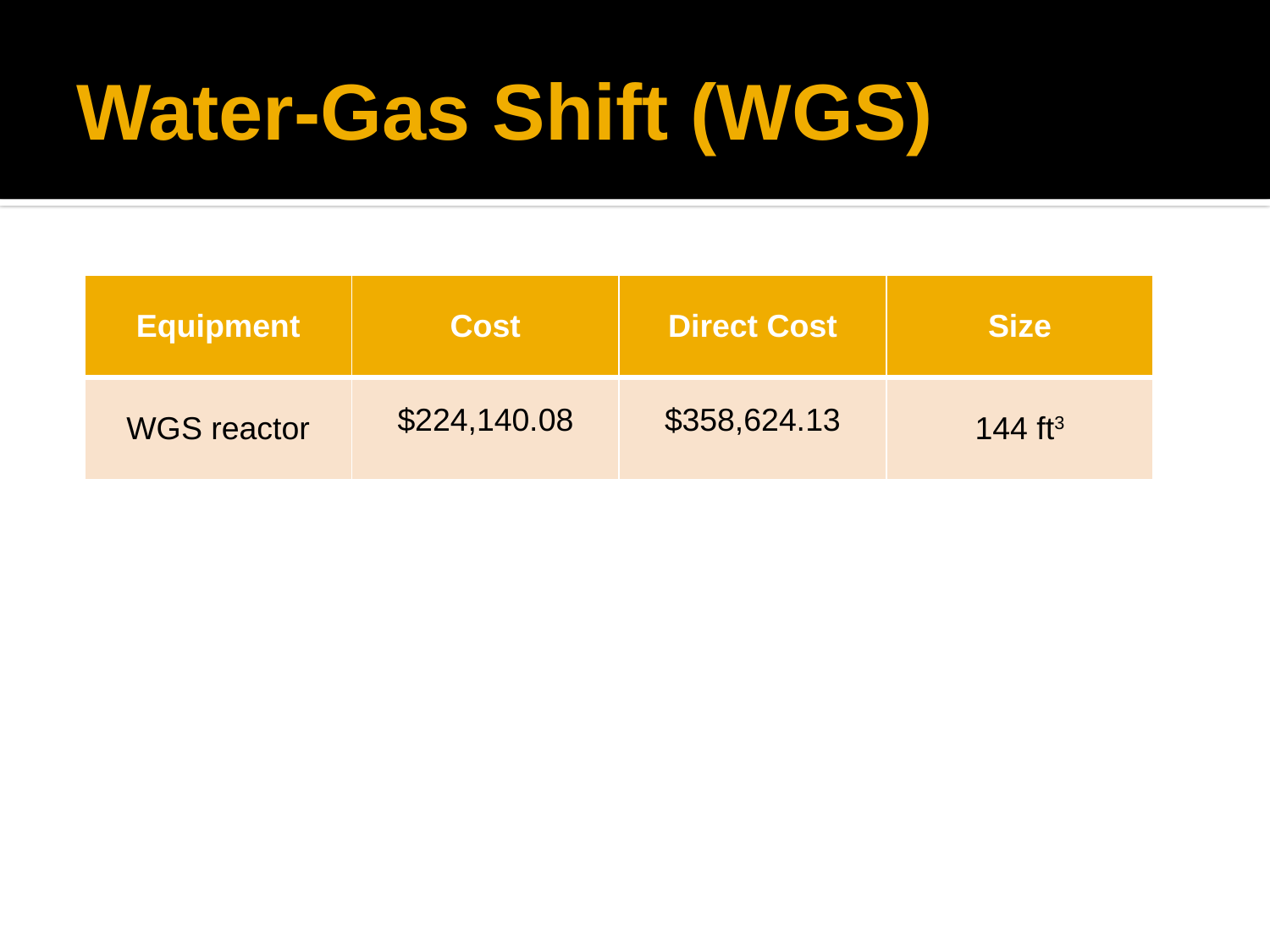

# Water-Gas Shift (WGS)
| Equipment | Cost | Direct Cost | Size |
| --- | --- | --- | --- |
| WGS reactor | $224,140.08 | $358,624.13 | 144 ft3 |